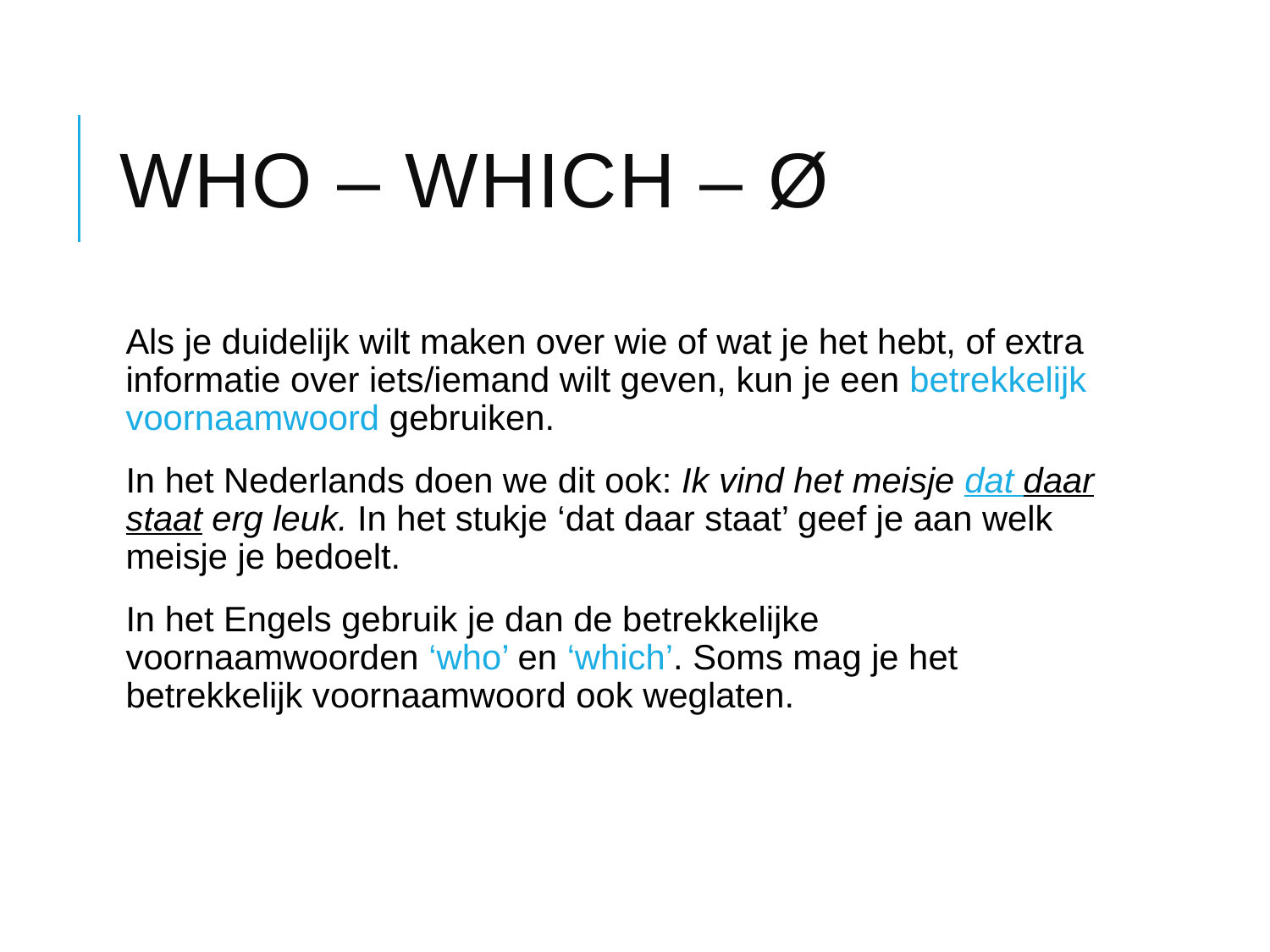

# Who – which – Ø
Als je duidelijk wilt maken over wie of wat je het hebt, of extra informatie over iets/iemand wilt geven, kun je een betrekkelijk voornaamwoord gebruiken.
In het Nederlands doen we dit ook: Ik vind het meisje dat daar staat erg leuk. In het stukje ‘dat daar staat’ geef je aan welk meisje je bedoelt.
In het Engels gebruik je dan de betrekkelijke voornaamwoorden ‘who’ en ‘which’. Soms mag je het betrekkelijk voornaamwoord ook weglaten.